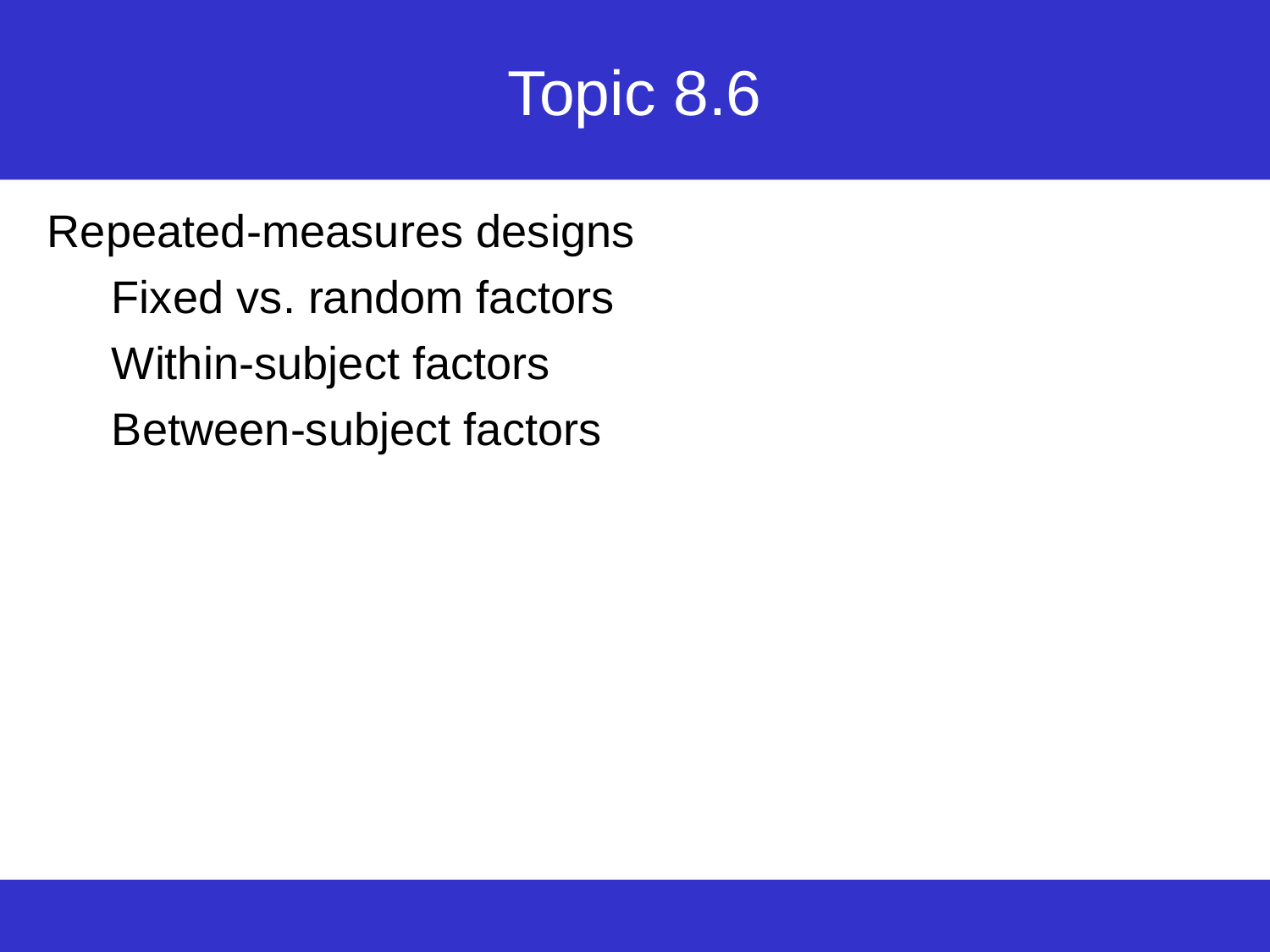

# Topic 8.6
Repeated-measures designs
Fixed vs. random factors
Within-subject factors
Between-subject factors